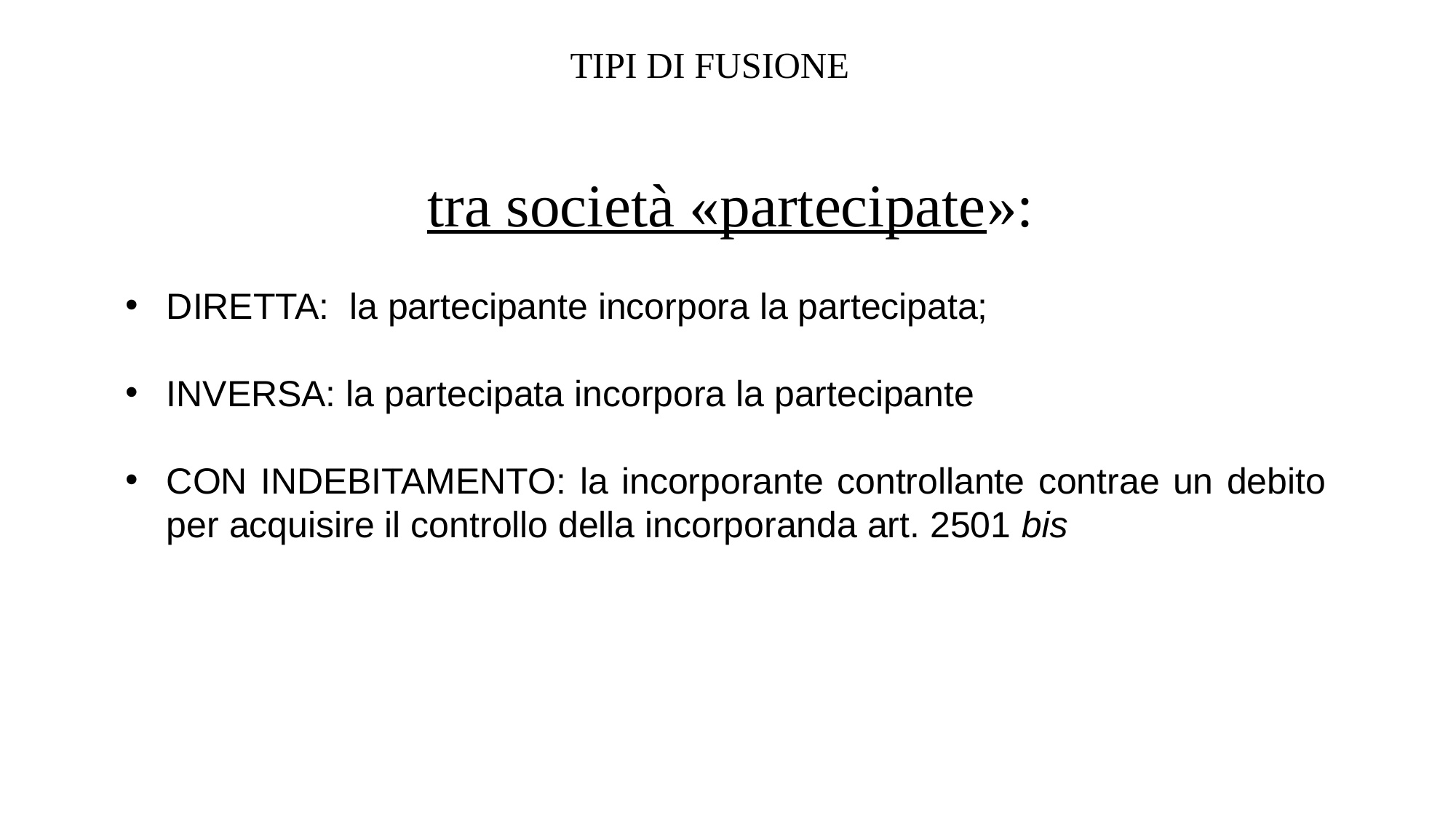

TIPI DI FUSIONE

tra società «partecipate»:

DIRETTA:  la partecipante incorpora la partecipata;

INVERSA: la partecipata incorpora la partecipante

CON INDEBITAMENTO: la incorporante controllante contrae un debito per acquisire il controllo della incorporanda art. 2501 bis
19